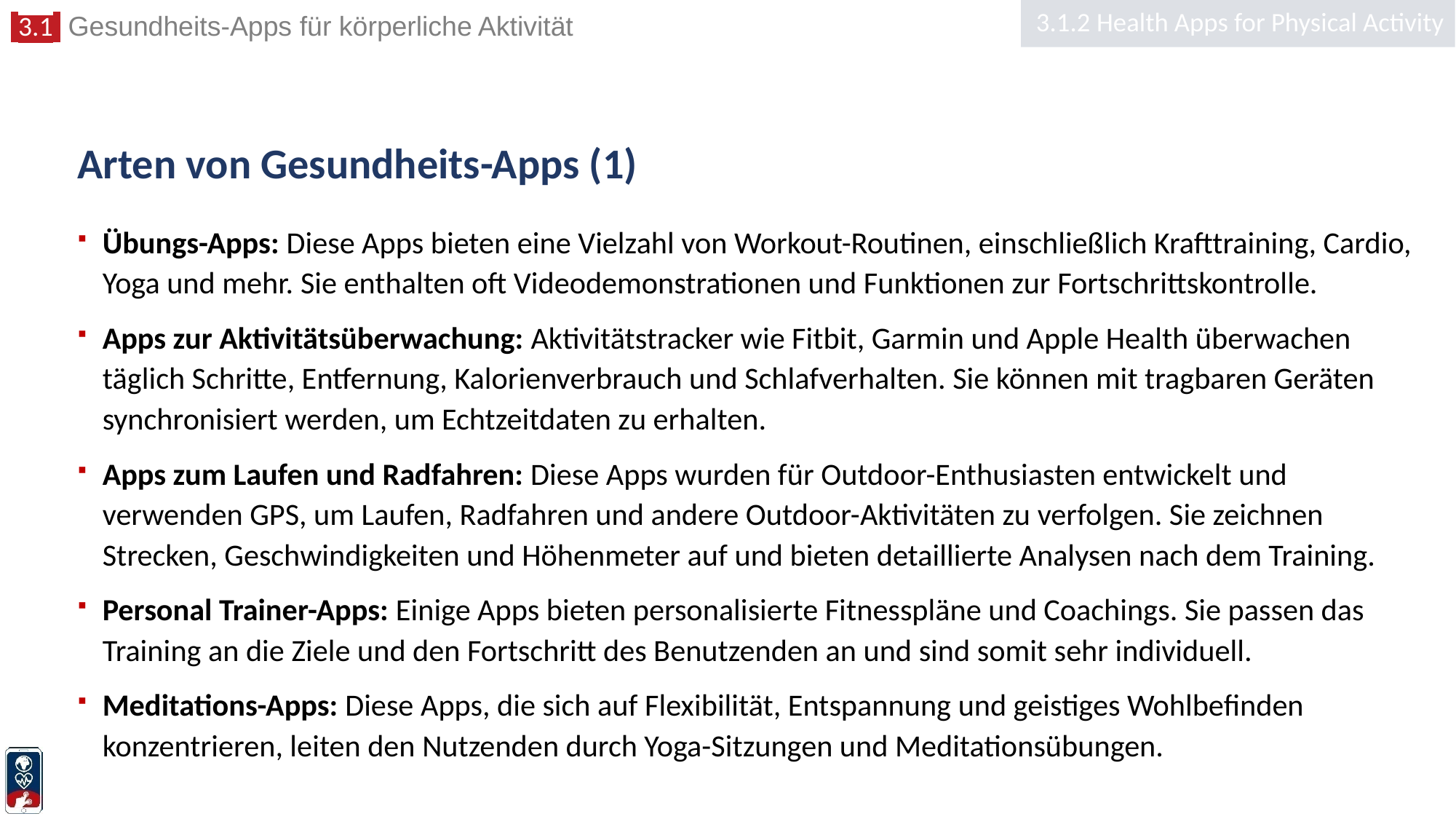

3.1.2 Health Apps for Physical Activity
# Arten von Gesundheits-Apps (1)
Übungs-Apps: Diese Apps bieten eine Vielzahl von Workout-Routinen, einschließlich Krafttraining, Cardio, Yoga und mehr. Sie enthalten oft Videodemonstrationen und Funktionen zur Fortschrittskontrolle.
Apps zur Aktivitätsüberwachung: Aktivitätstracker wie Fitbit, Garmin und Apple Health überwachen täglich Schritte, Entfernung, Kalorienverbrauch und Schlafverhalten. Sie können mit tragbaren Geräten synchronisiert werden, um Echtzeitdaten zu erhalten.
Apps zum Laufen und Radfahren: Diese Apps wurden für Outdoor-Enthusiasten entwickelt und verwenden GPS, um Laufen, Radfahren und andere Outdoor-Aktivitäten zu verfolgen. Sie zeichnen Strecken, Geschwindigkeiten und Höhenmeter auf und bieten detaillierte Analysen nach dem Training.
Personal Trainer-Apps: Einige Apps bieten personalisierte Fitnesspläne und Coachings. Sie passen das Training an die Ziele und den Fortschritt des Benutzenden an und sind somit sehr individuell.
Meditations-Apps: Diese Apps, die sich auf Flexibilität, Entspannung und geistiges Wohlbefinden konzentrieren, leiten den Nutzenden durch Yoga-Sitzungen und Meditationsübungen.